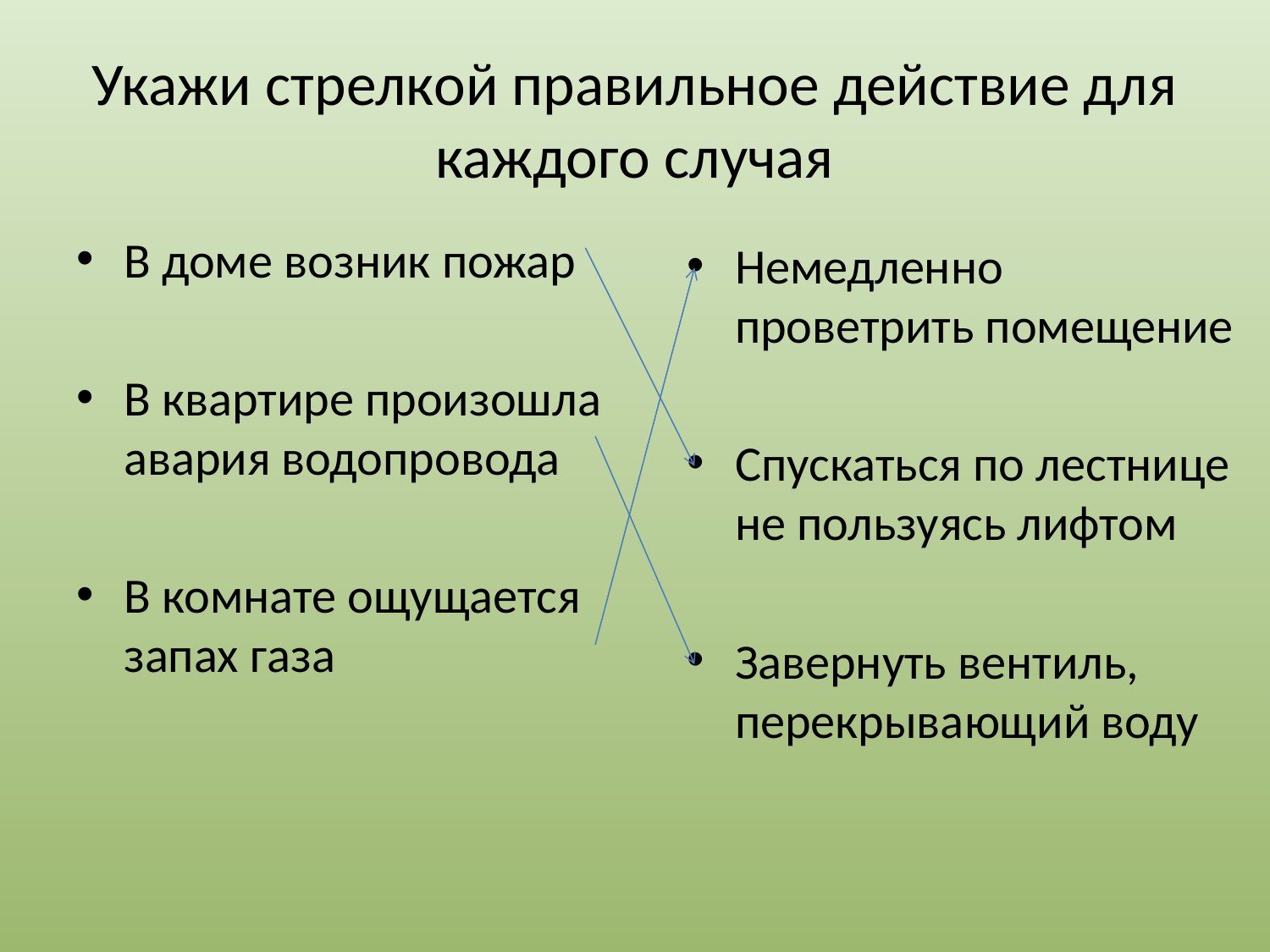

# Укажи стрелкой правильное действие для каждого случая
В доме возник пожар

В квартире произошла авария водопровода

В комнате ощущается запах газа
Немедленно проветрить помещение

Спускаться по лестнице не пользуясь лифтом

Завернуть вентиль, перекрывающий воду